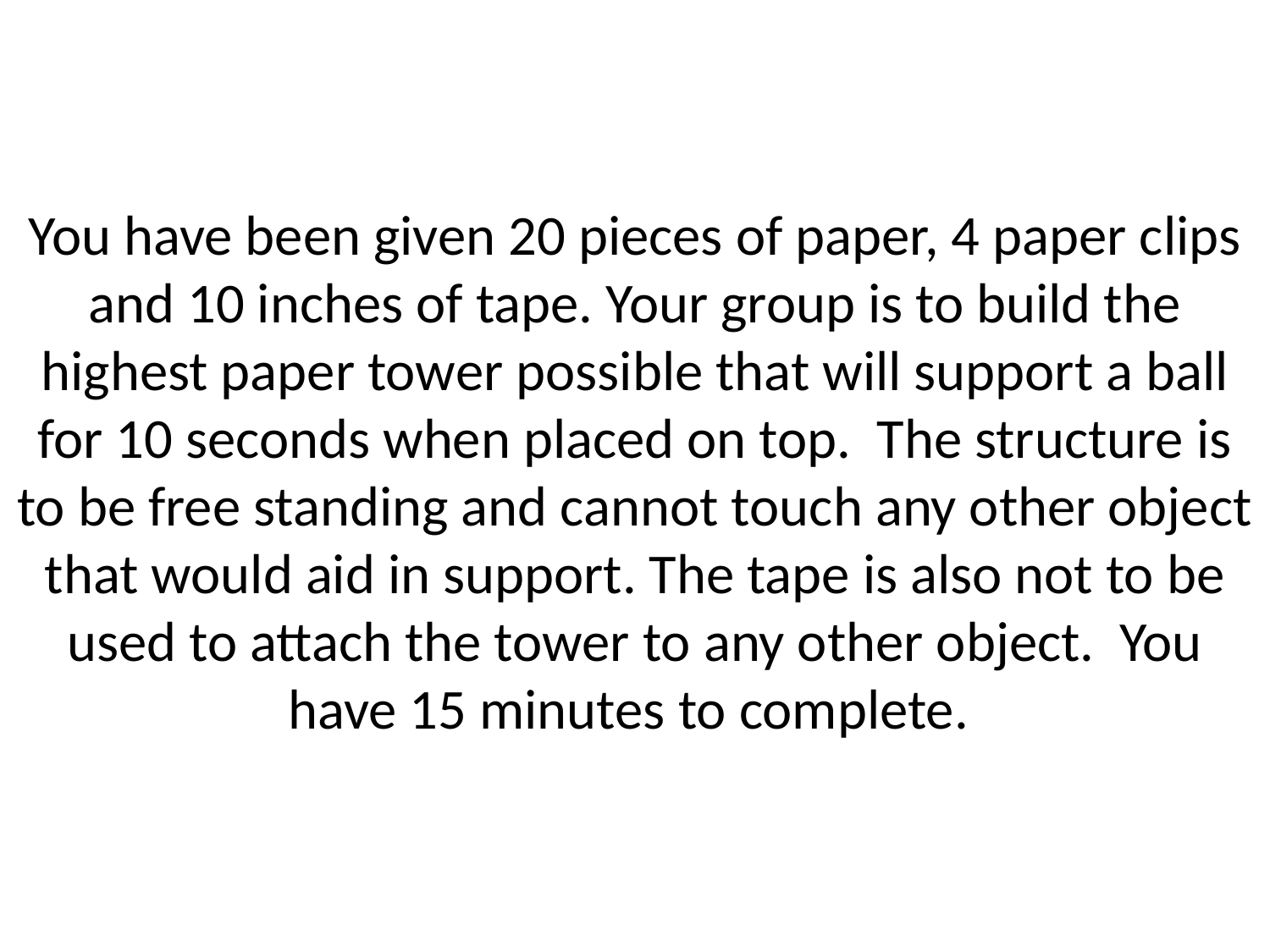

You have been given 20 pieces of paper, 4 paper clips and 10 inches of tape. Your group is to build the highest paper tower possible that will support a ball for 10 seconds when placed on top.  The structure is to be free standing and cannot touch any other object that would aid in support. The tape is also not to be used to attach the tower to any other object.  You have 15 minutes to complete.